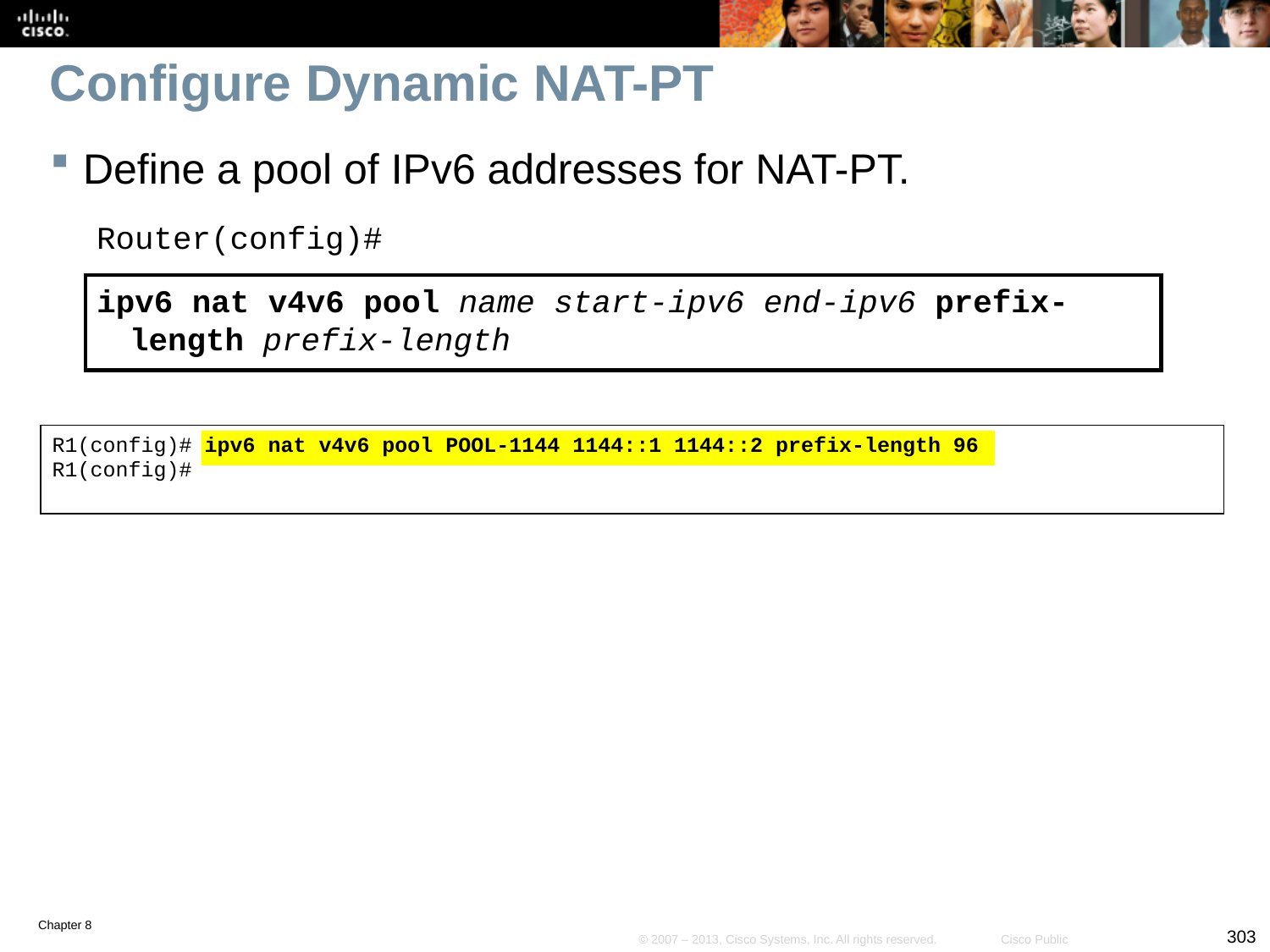

# Configure Dynamic NAT-PT
Define a pool of IPv6 addresses for NAT-PT.
Router(config)#
ipv6 nat v4v6 pool name start-ipv6 end-ipv6 prefix-length prefix-length
R1(config)# ipv6 nat v4v6 pool POOL-1144 1144::1 1144::2 prefix-length 96
R1(config)#